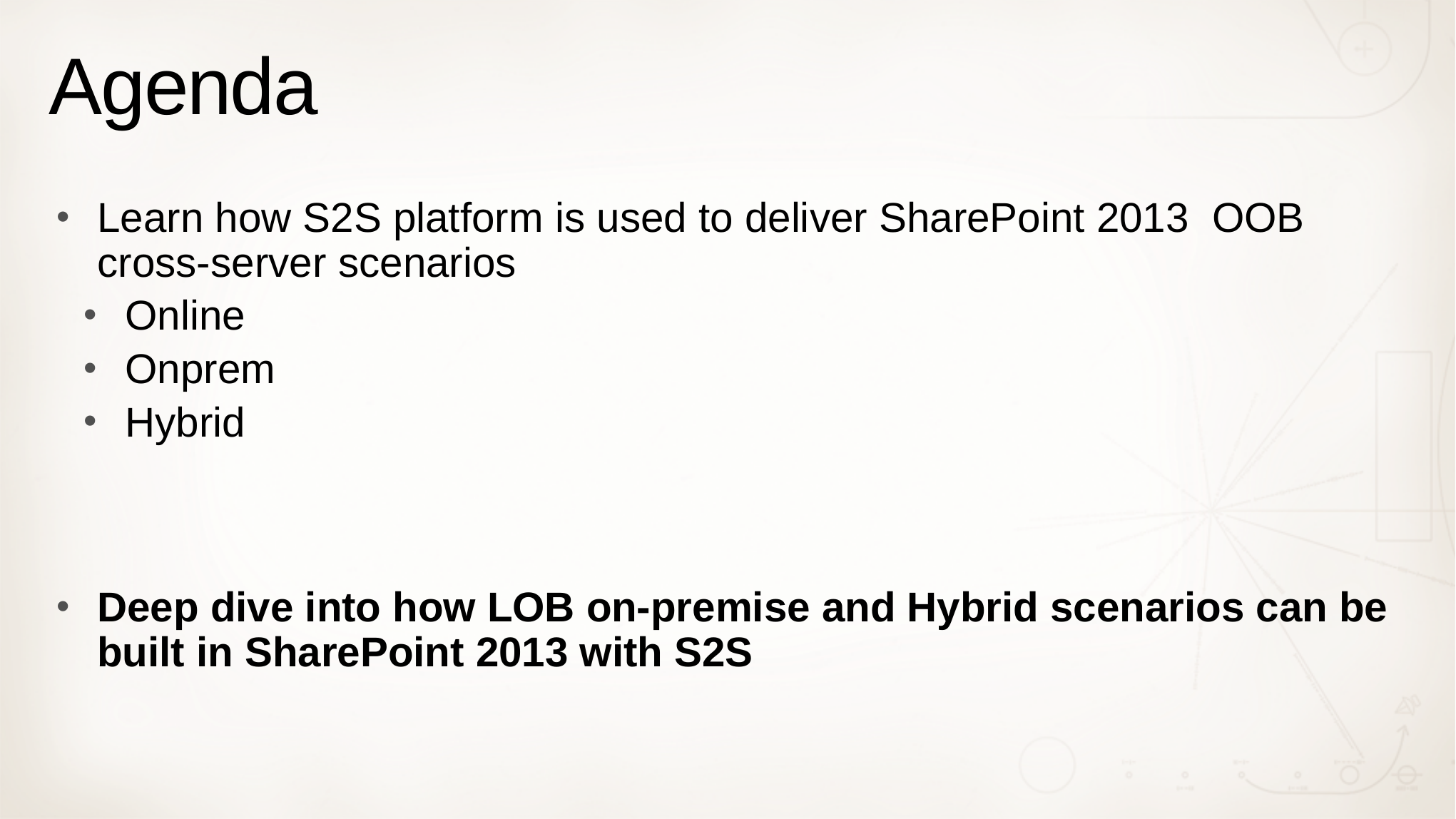

# Agenda

Learn how S2S platform is used to deliver SharePoint 2013  OOB cross-server scenarios
Online
Onprem
Hybrid

Deep dive into how LOB on-premise and Hybrid scenarios can be built in SharePoint 2013 with S2S